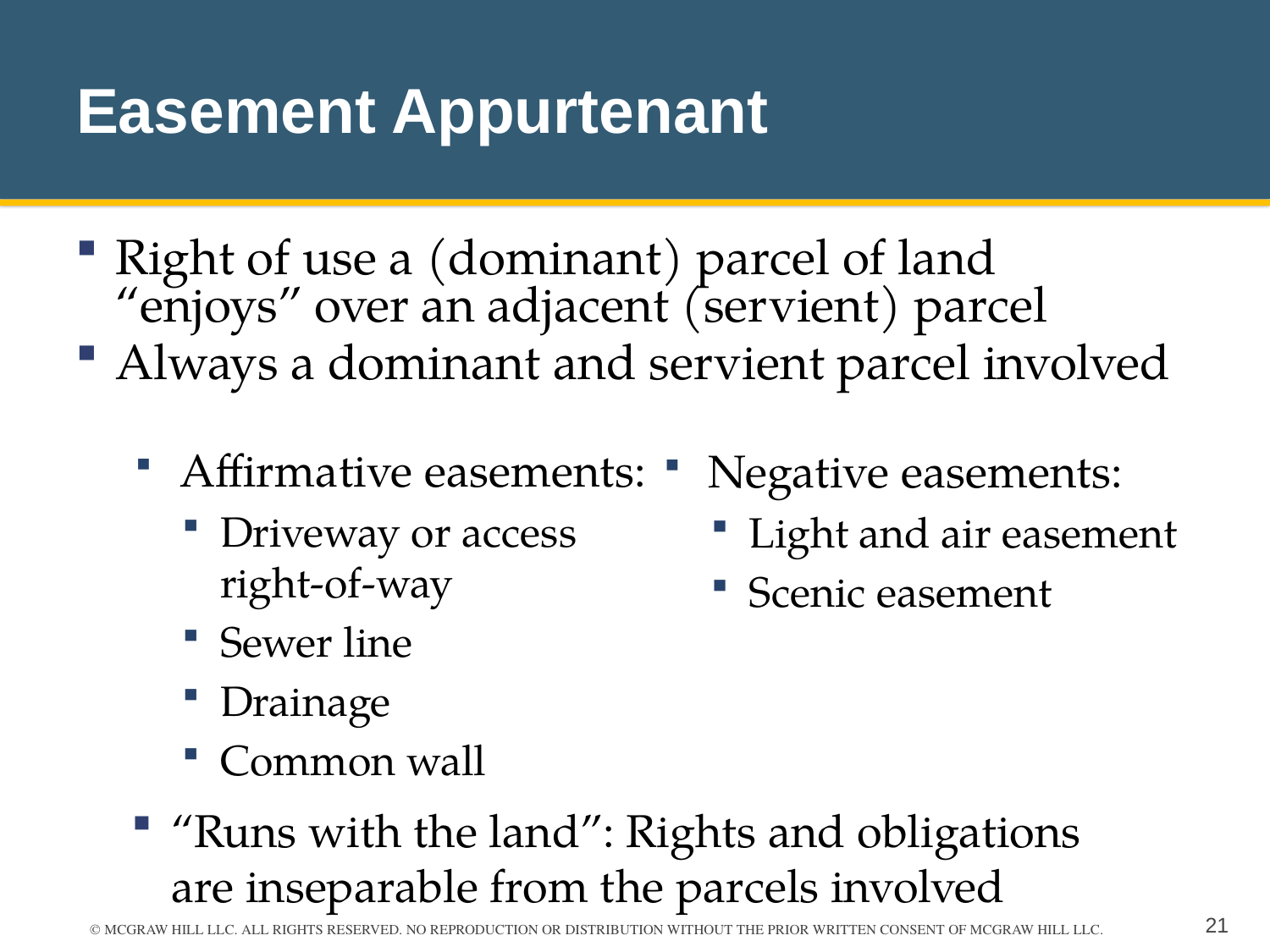

# Easement Appurtenant
Right of use a (dominant) parcel of land “enjoys” over an adjacent (servient) parcel
Always a dominant and servient parcel involved
Affirmative easements:
Driveway or access right-of-way
Sewer line
Drainage
Common wall
Negative easements:
Light and air easement
Scenic easement

“Runs with the land”: Rights and obligations
are inseparable from the parcels involved
© MCGRAW HILL LLC. ALL RIGHTS RESERVED. NO REPRODUCTION OR DISTRIBUTION WITHOUT THE PRIOR WRITTEN CONSENT OF MCGRAW HILL LLC.
21